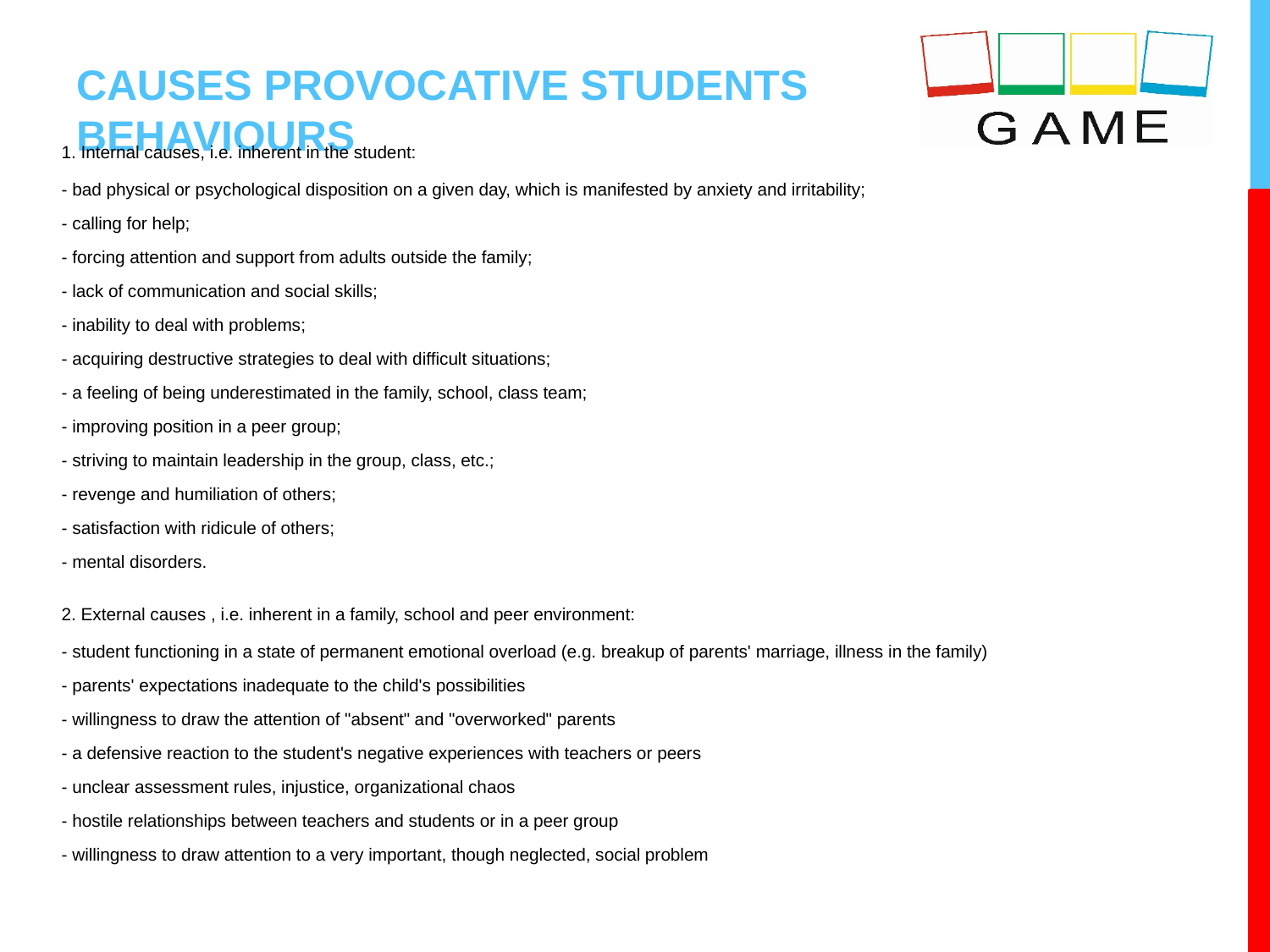

# CAUSES PROVOCATIVE STUDENTS BEHAVIOURS
1. Internal causes, i.e. inherent in the student:
- bad physical or psychological disposition on a given day, which is manifested by anxiety and irritability;
- calling for help;
- forcing attention and support from adults outside the family;
- lack of communication and social skills;
- inability to deal with problems;
- acquiring destructive strategies to deal with difficult situations;
- a feeling of being underestimated in the family, school, class team;
- improving position in a peer group;
- striving to maintain leadership in the group, class, etc.;
- revenge and humiliation of others;
- satisfaction with ridicule of others;
- mental disorders.
2. External causes , i.e. inherent in a family, school and peer environment:
- student functioning in a state of permanent emotional overload (e.g. breakup of parents' marriage, illness in the family)
- parents' expectations inadequate to the child's possibilities
- willingness to draw the attention of "absent" and "overworked" parents
- a defensive reaction to the student's negative experiences with teachers or peers
- unclear assessment rules, injustice, organizational chaos
- hostile relationships between teachers and students or in a peer group
- willingness to draw attention to a very important, though neglected, social problem